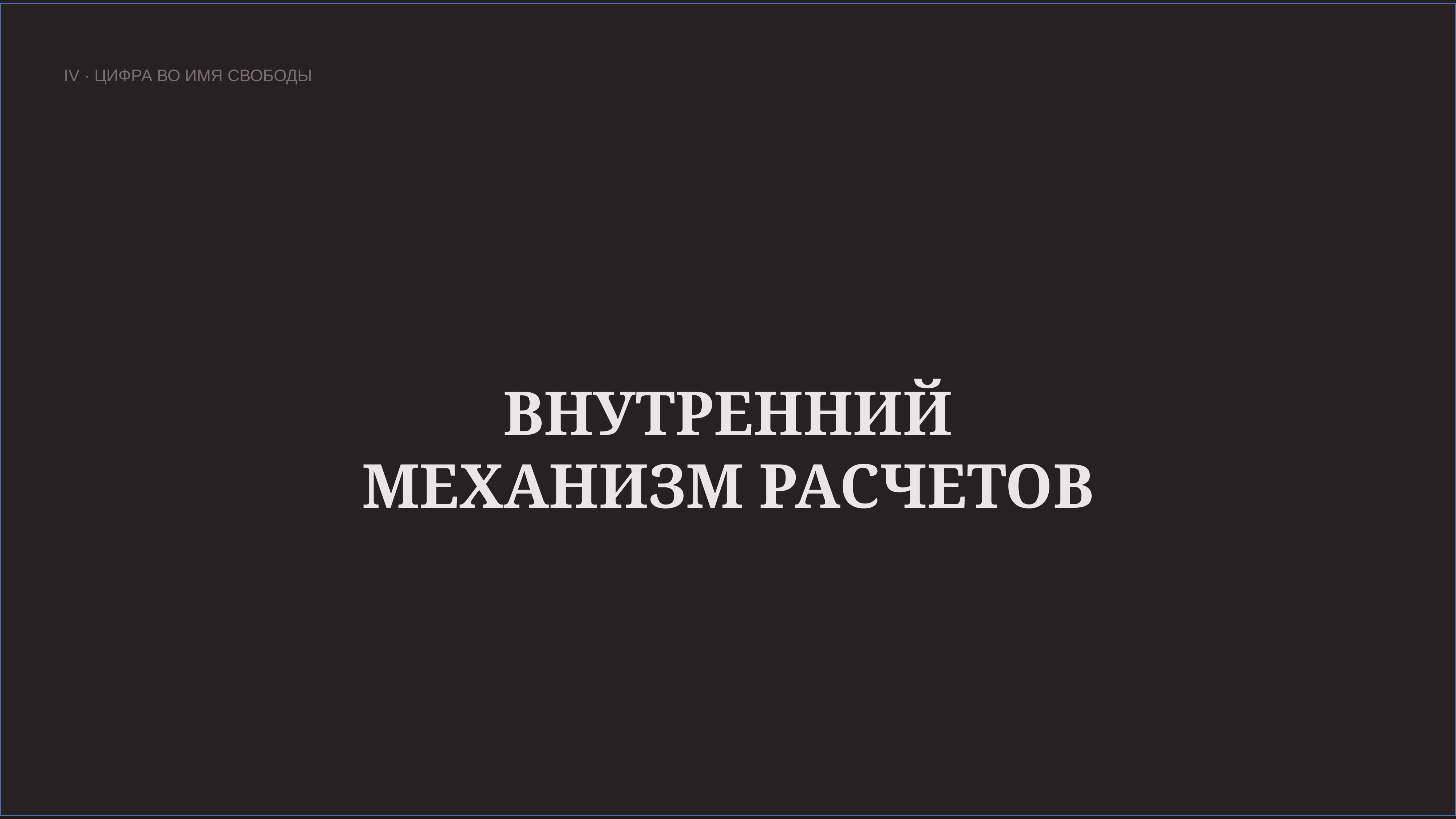

IV · ЦИФРА ВО ИМЯ СВОБОДЫ
ВНУТРЕННИЙ
МЕХАНИЗМ РАСЧЕТОВ